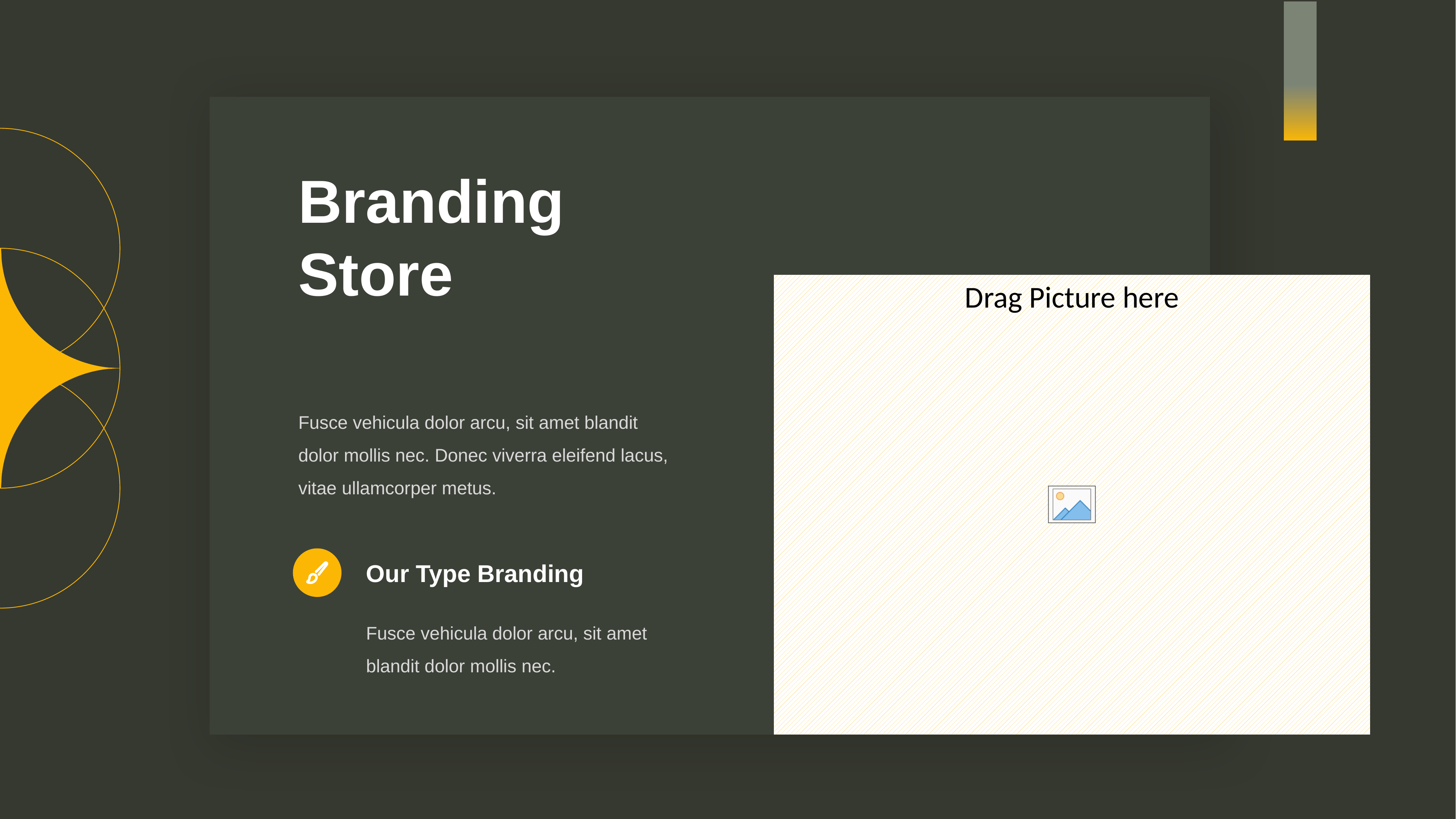

Branding Store

Fusce vehicula dolor arcu, sit amet blandit dolor mollis nec. Donec viverra eleifend lacus, vitae ullamcorper metus.

Our Type Branding

Fusce vehicula dolor arcu, sit amet blandit dolor mollis nec.